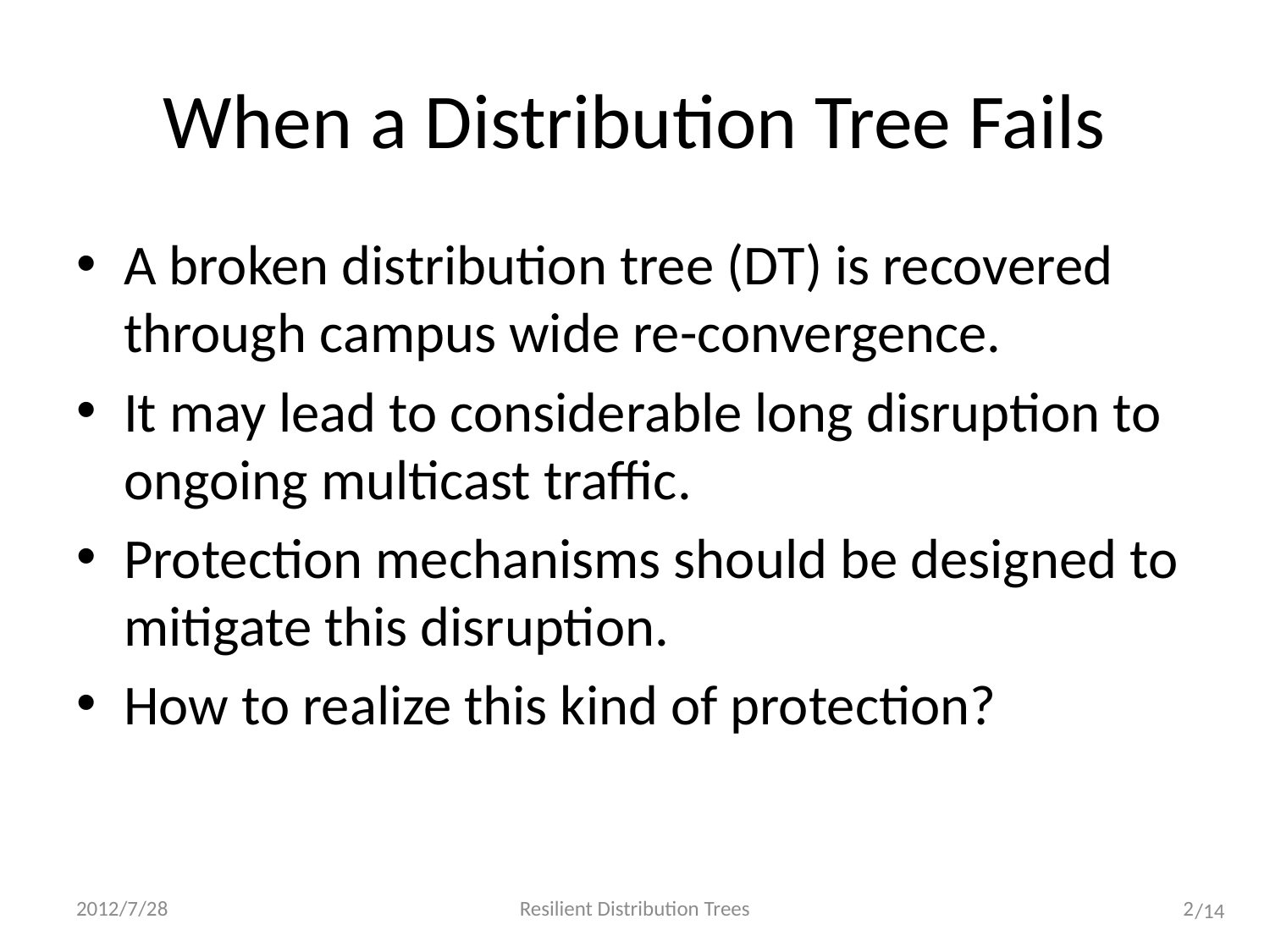

# When a Distribution Tree Fails
A broken distribution tree (DT) is recovered through campus wide re-convergence.
It may lead to considerable long disruption to ongoing multicast traffic.
Protection mechanisms should be designed to mitigate this disruption.
How to realize this kind of protection?
2012/7/28
Resilient Distribution Trees
2